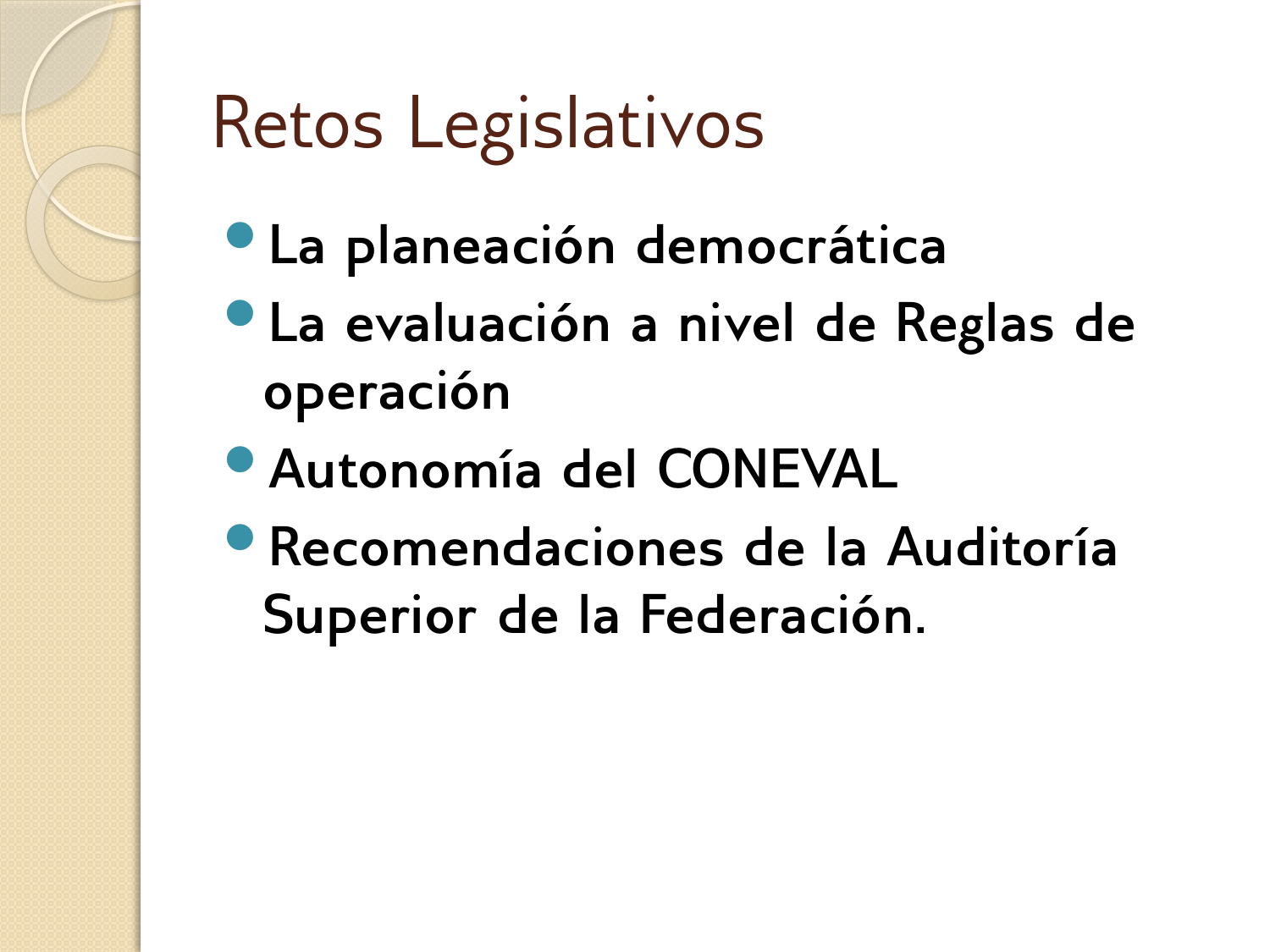

# Retos Legislativos
La planeación democrática
La evaluación a nivel de Reglas de operación
Autonomía del CONEVAL
Recomendaciones de la Auditoría Superior de la Federación.